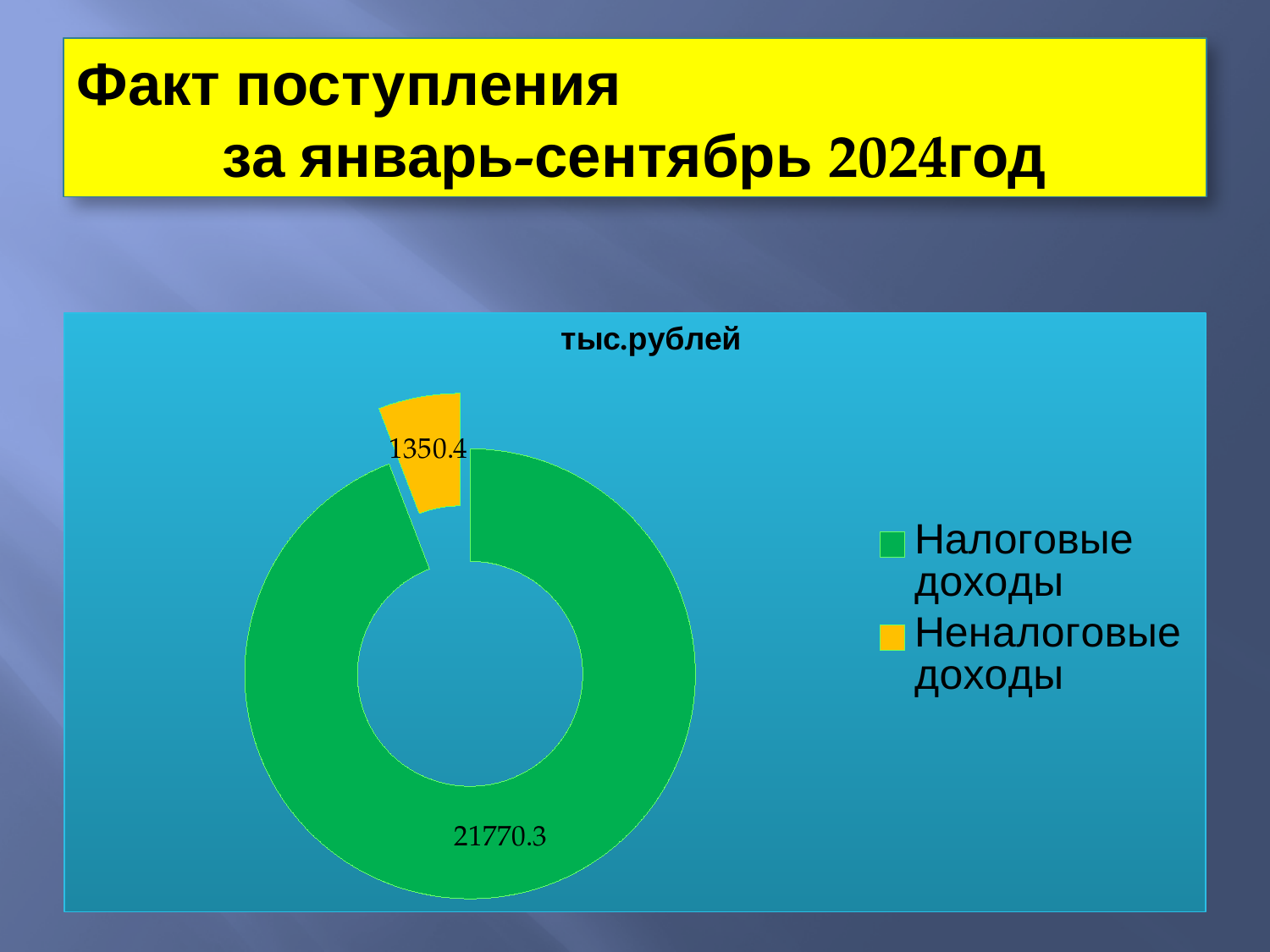

# Факт поступления                                       за январь-сентябрь 2024год

### Chart: тыс.рублей

| Category | тыс.рублей |
|---|---|
| Налоговые доходы | 21770.3 |
| Неналоговые доходы | 1350.4 |